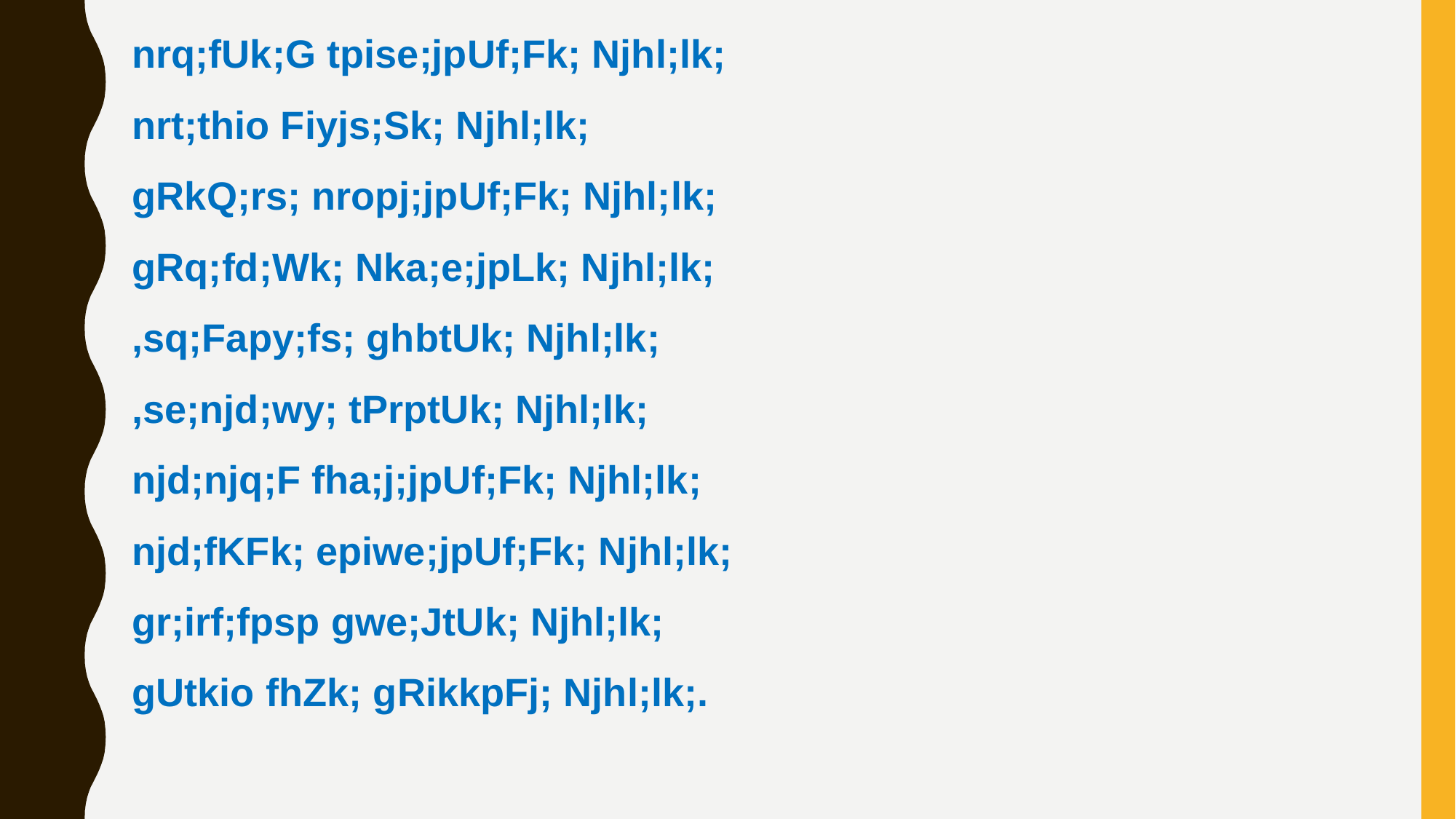

nrq;fUk;G tpise;jpUf;Fk; Njhl;lk;
nrt;thio Fiyjs;Sk; Njhl;lk;
gRkQ;rs; nropj;jpUf;Fk; Njhl;lk;
gRq;fd;Wk; Nka;e;jpLk; Njhl;lk;
,sq;Fapy;fs; ghbtUk; Njhl;lk;
,se;njd;wy; tPrptUk; Njhl;lk;
njd;njq;F fha;j;jpUf;Fk; Njhl;lk;
njd;fKFk; epiwe;jpUf;Fk; Njhl;lk;
gr;irf;fpsp gwe;JtUk; Njhl;lk;
gUtkio fhZk; gRikkpFj; Njhl;lk;.